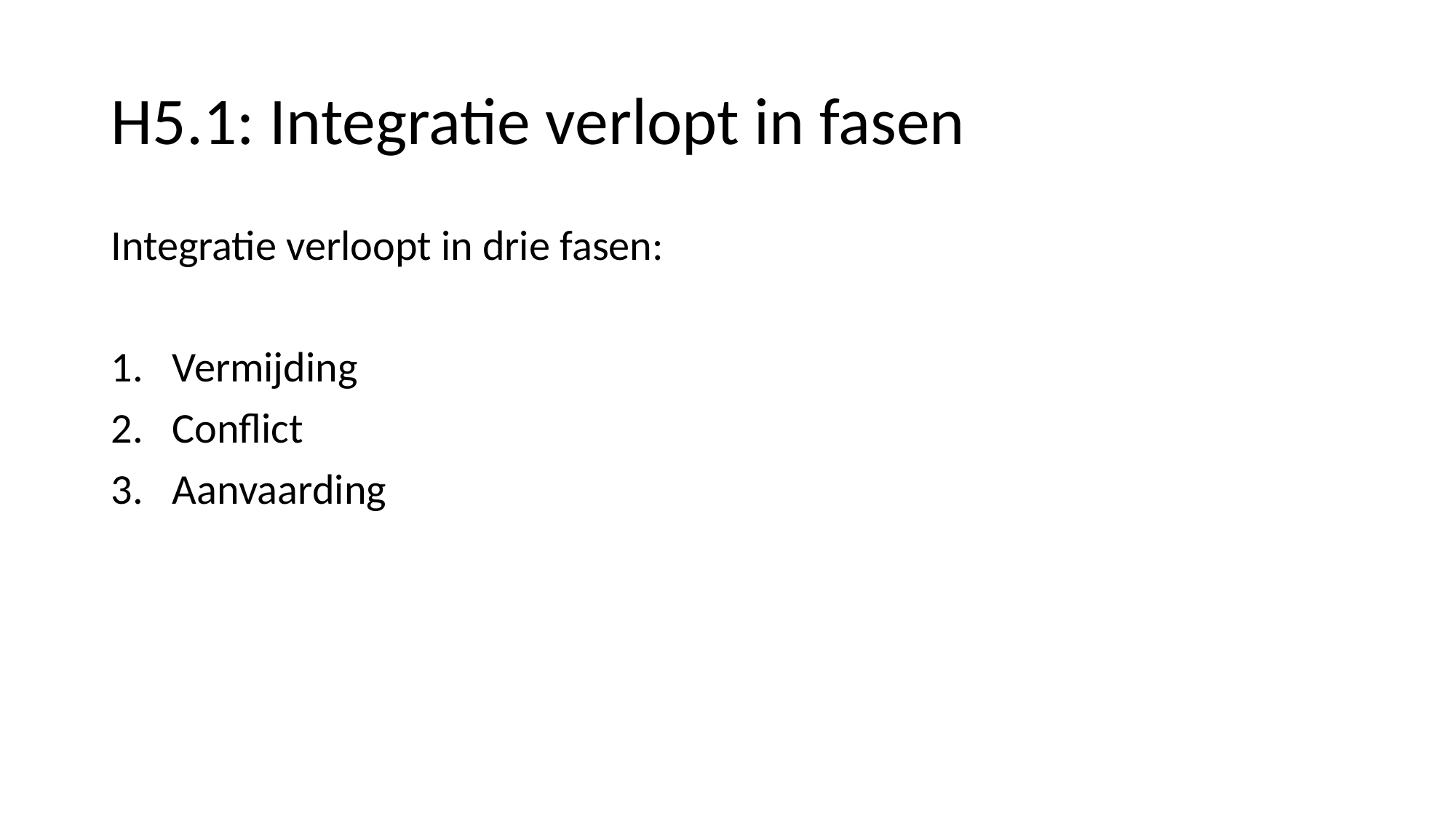

# H5.1: Integratie verlopt in fasen
Integratie verloopt in drie fasen:

Vermijding
Conflict
Aanvaarding